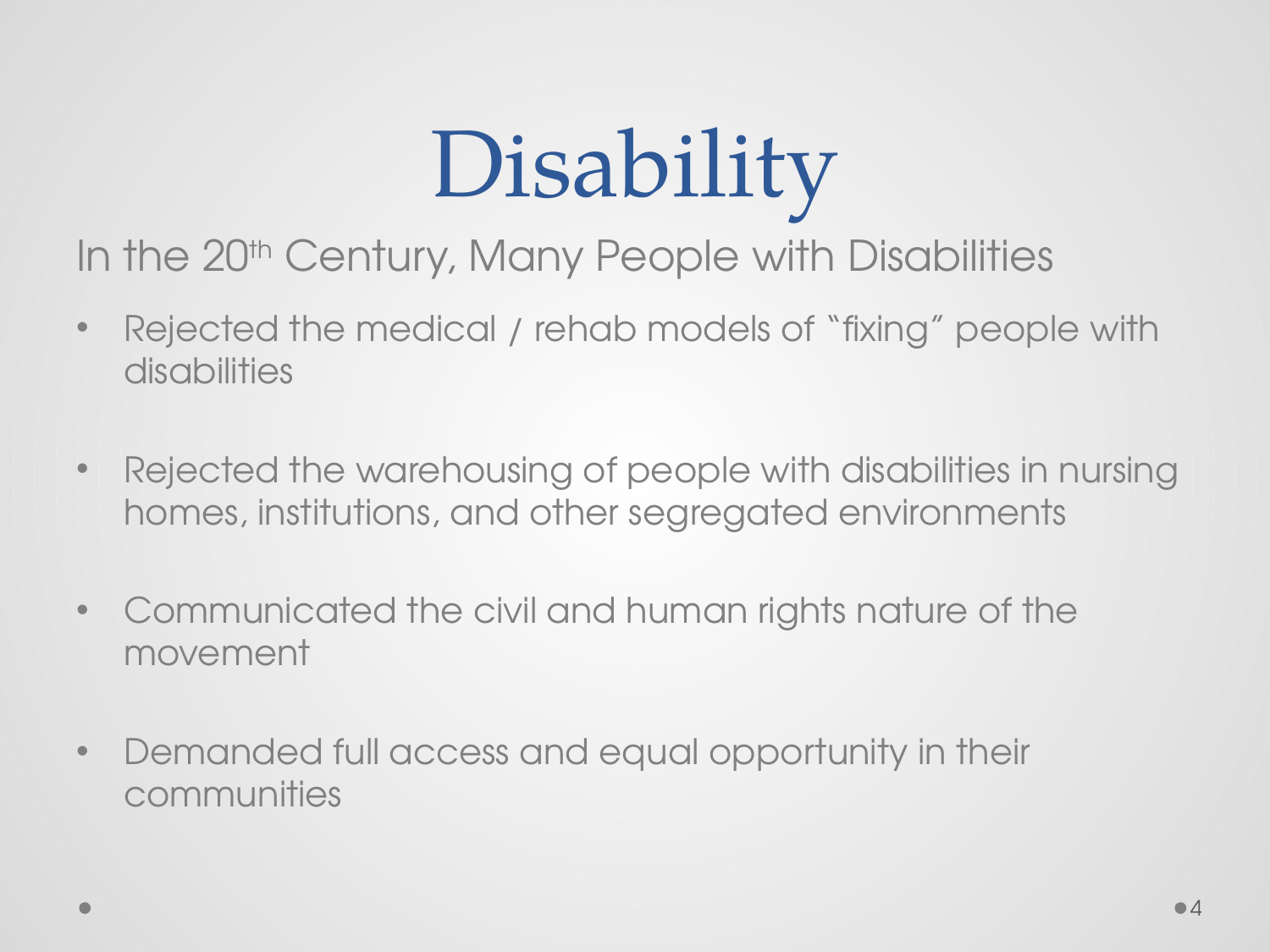

# Disability
In the 20th Century, Many People with Disabilities

Rejected the medical / rehab models of “fixing” people with disabilities

Rejected the warehousing of people with disabilities in nursing homes, institutions, and other segregated environments

Communicated the civil and human rights nature of the movement

Demanded full access and equal opportunity in their communities

4